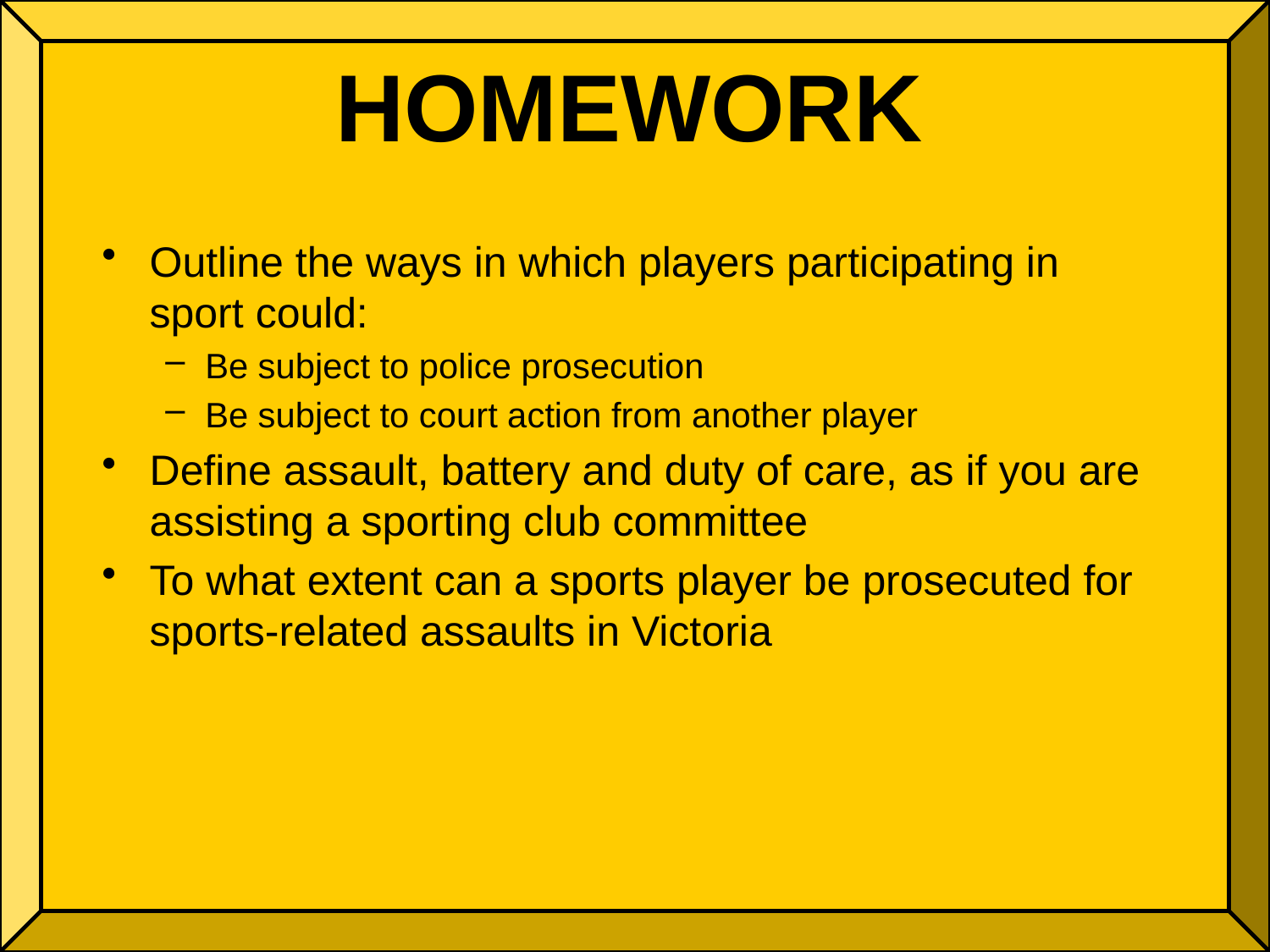

# HOMEWORK
Outline the ways in which players participating in sport could:
Be subject to police prosecution
Be subject to court action from another player
Define assault, battery and duty of care, as if you are assisting a sporting club committee
To what extent can a sports player be prosecuted for sports-related assaults in Victoria